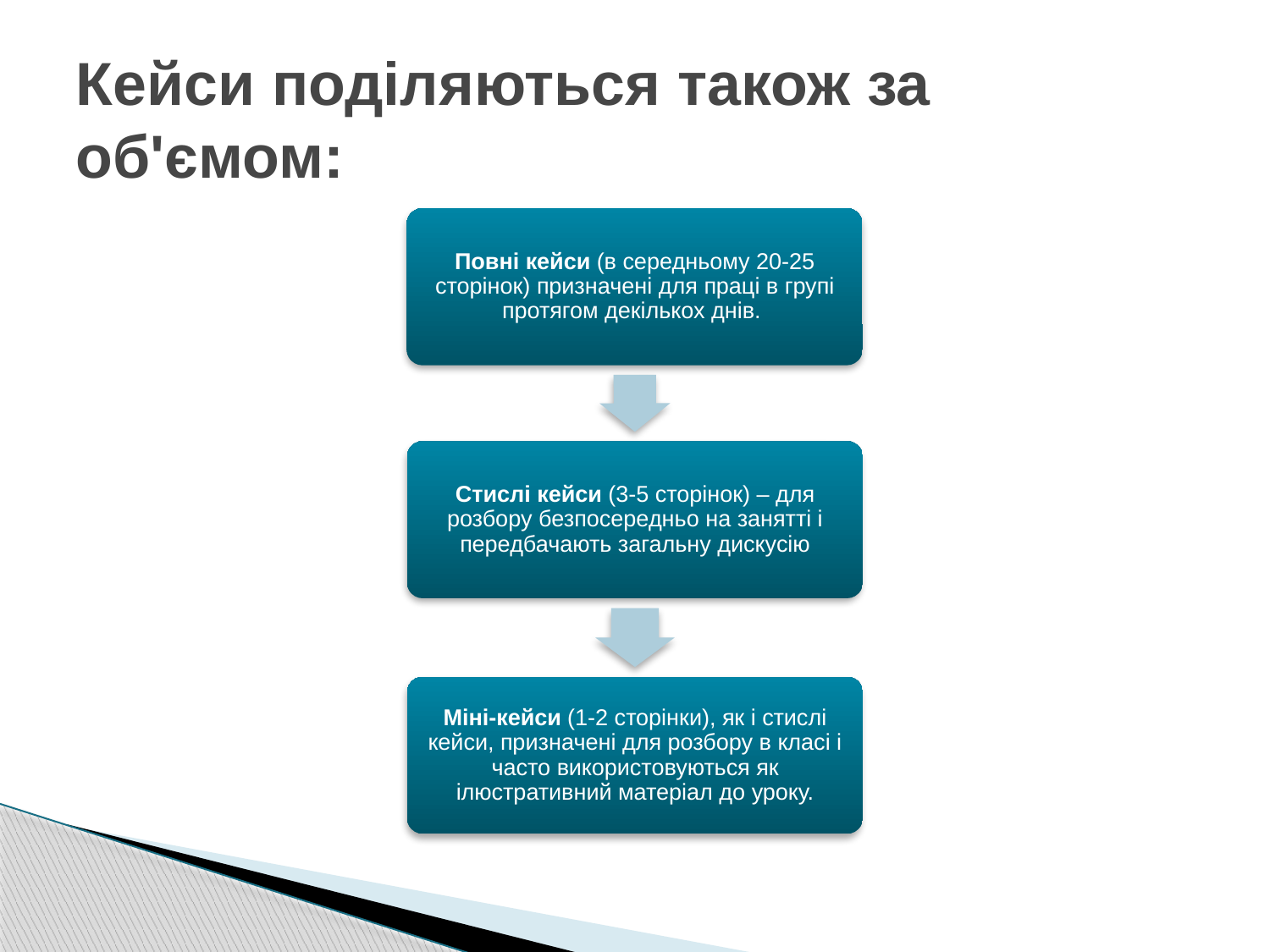

# Кейси поділяються також за об'ємом:
Повні кейси (в середньому 20-25 сторінок) призначені для праці в групі протягом декількох днів.

Стислі кейси (3-5 сторінок) – для розбору безпосередньо на занятті і передбачають загальну дискусію

Міні-кейси (1-2 сторінки), як і стислі кейси, призначені для розбору в класі і часто використовуються як ілюстративний матеріал до уроку.